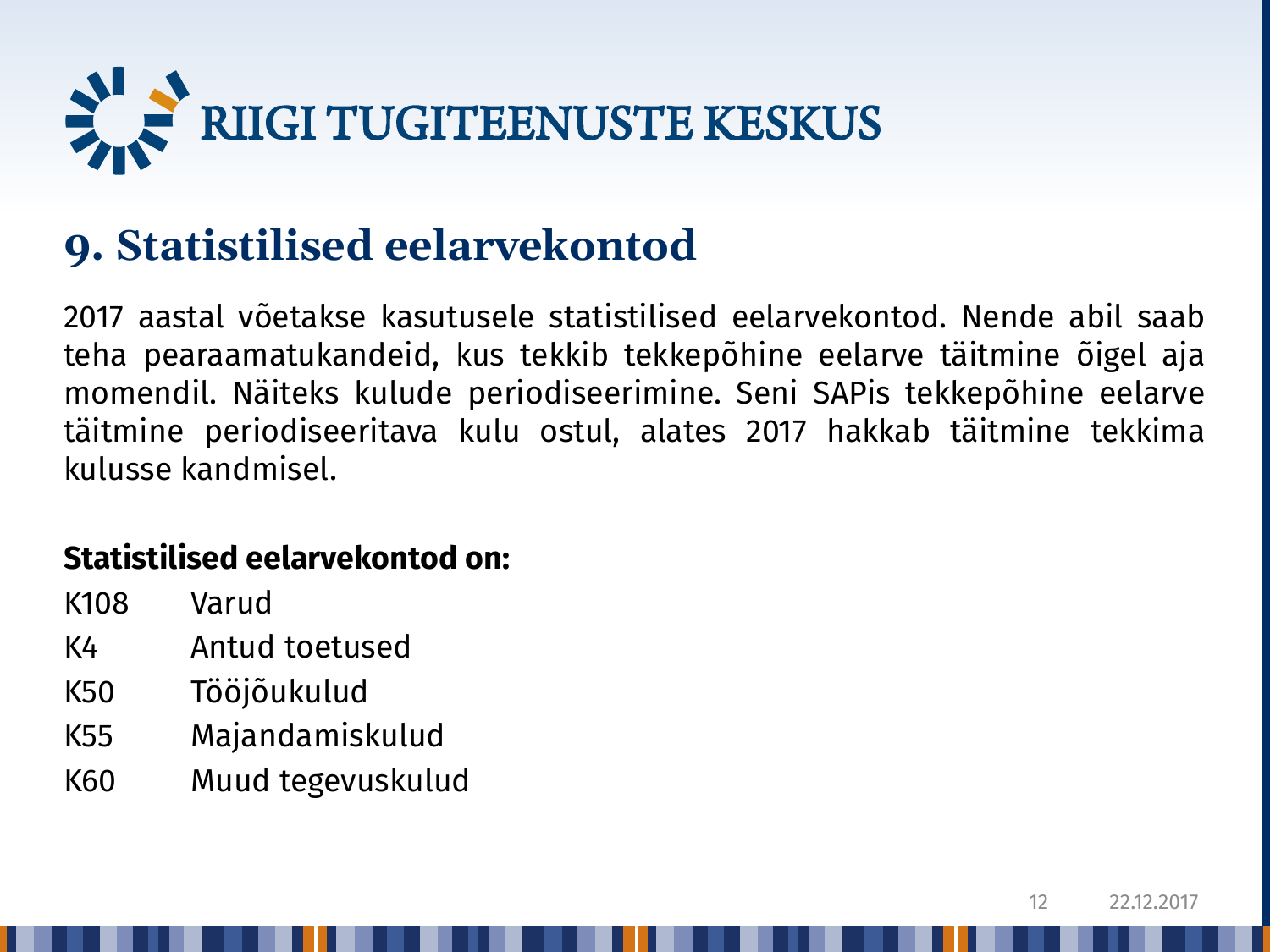

# 9. Statistilised eelarvekontod
2017 aastal võetakse kasutusele statistilised eelarvekontod. Nende abil saab teha pearaamatukandeid, kus tekkib tekkepõhine eelarve täitmine õigel aja momendil. Näiteks kulude periodiseerimine. Seni SAPis tekkepõhine eelarve täitmine periodiseeritava kulu ostul, alates 2017 hakkab täitmine tekkima kulusse kandmisel.

Statistilised eelarvekontod on:
K108	Varud
K4	Antud toetused
K50	Tööjõukulud
K55	Majandamiskulud
K60	Muud tegevuskulud

12
22.12.2017